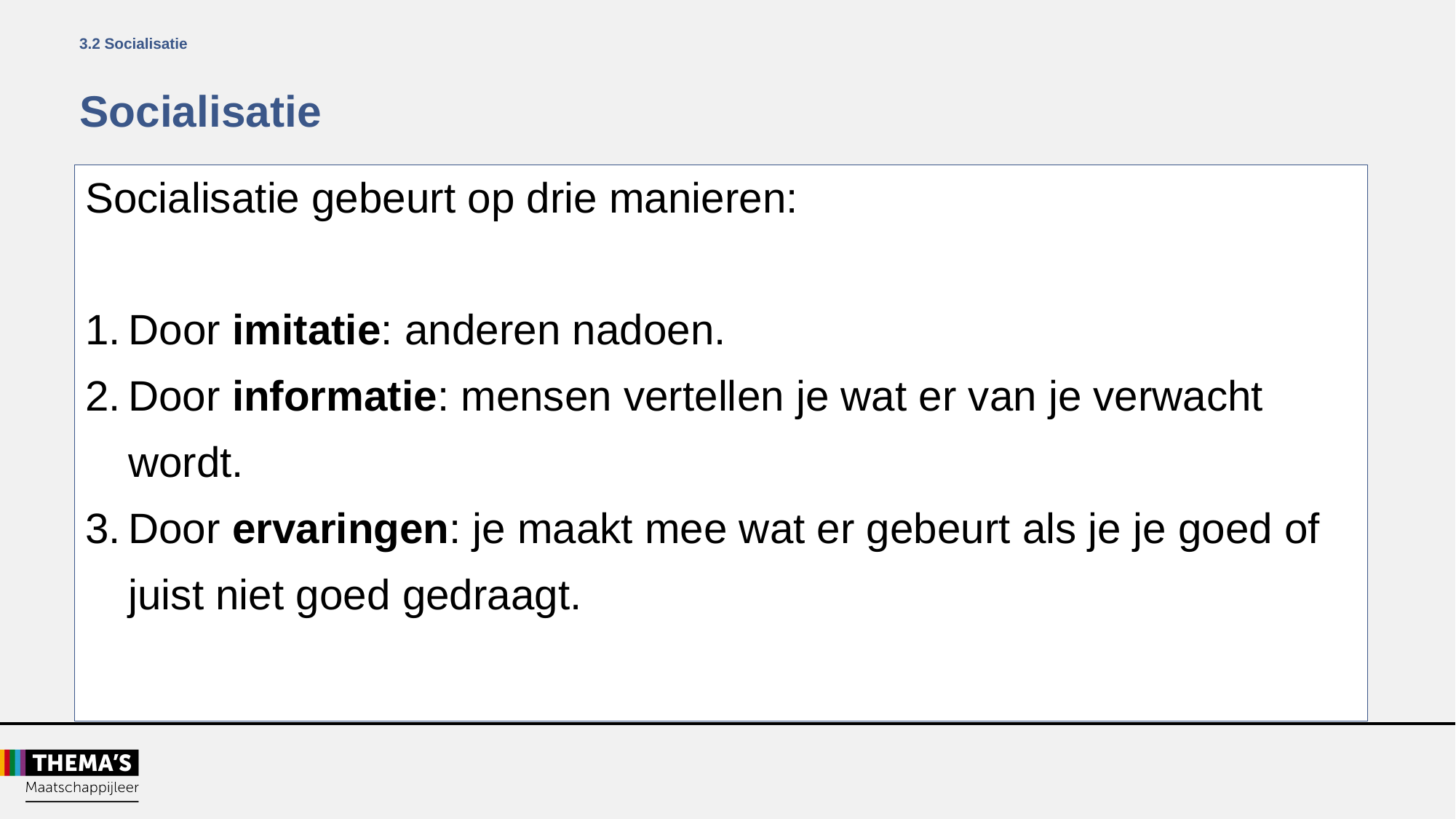

3.2 Socialisatie
Socialisatie
Socialisatie gebeurt op drie manieren:

1.	Door imitatie: anderen nadoen.
2.	Door informatie: mensen vertellen je wat er van je verwacht
wordt.
3.	Door ervaringen: je maakt mee wat er gebeurt als je je goed of
juist niet goed gedraagt.